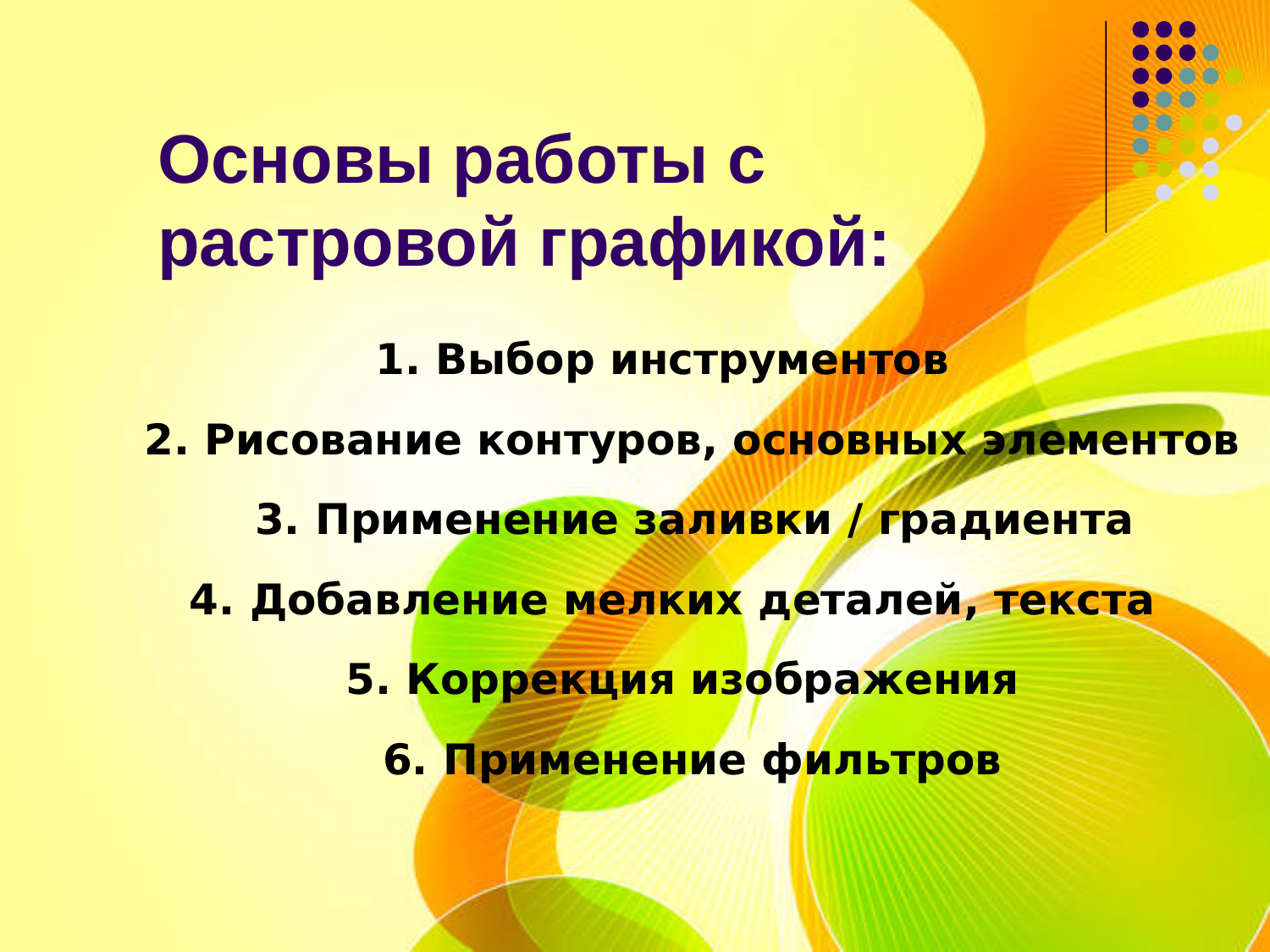

# Основы работы с растровой графикой:
1. Выбор инструментов
2. Рисование контуров, основных элементов
3. Применение заливки / градиента
4. Добавление мелких деталей, текста
5. Коррекция изображения
6. Применение фильтров